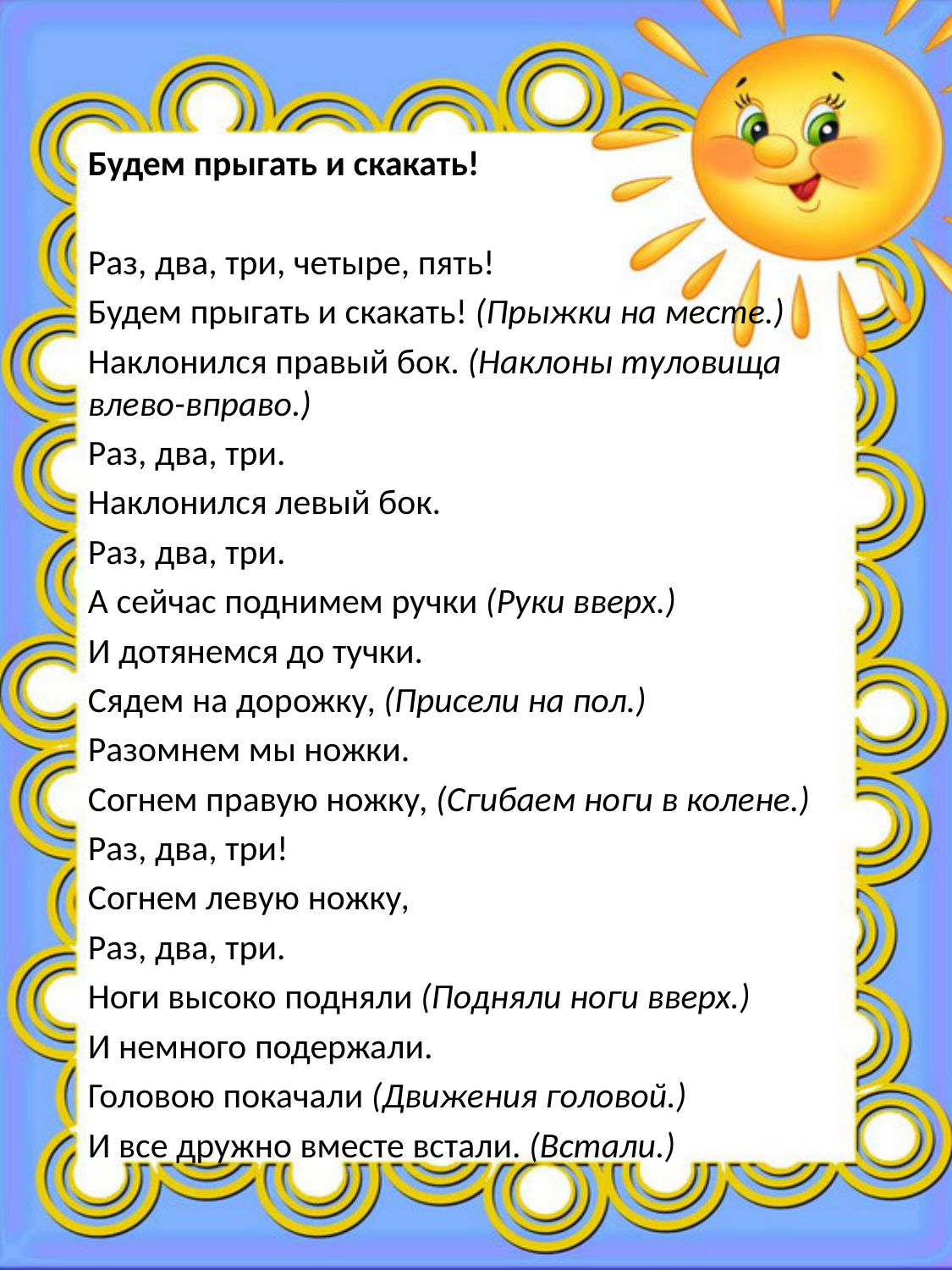

Будем прыгать и скакать!

Раз, два, три, четыре, пять!
Будем прыгать и скакать! (Прыжки на месте.)
Наклонился правый бок. (Наклоны туловища влево-вправо.)
Раз, два, три.
Наклонился левый бок.
Раз, два, три.
А сейчас поднимем ручки (Руки вверх.)
И дотянемся до тучки.
Сядем на дорожку, (Присели на пол.)
Разомнем мы ножки.
Согнем правую ножку, (Сгибаем ноги в колене.)
Раз, два, три!
Согнем левую ножку,
Раз, два, три.
Ноги высоко подняли (Подняли ноги вверх.)
И немного подержали.
Головою покачали (Движения головой.)
И все дружно вместе встали. (Встали.)